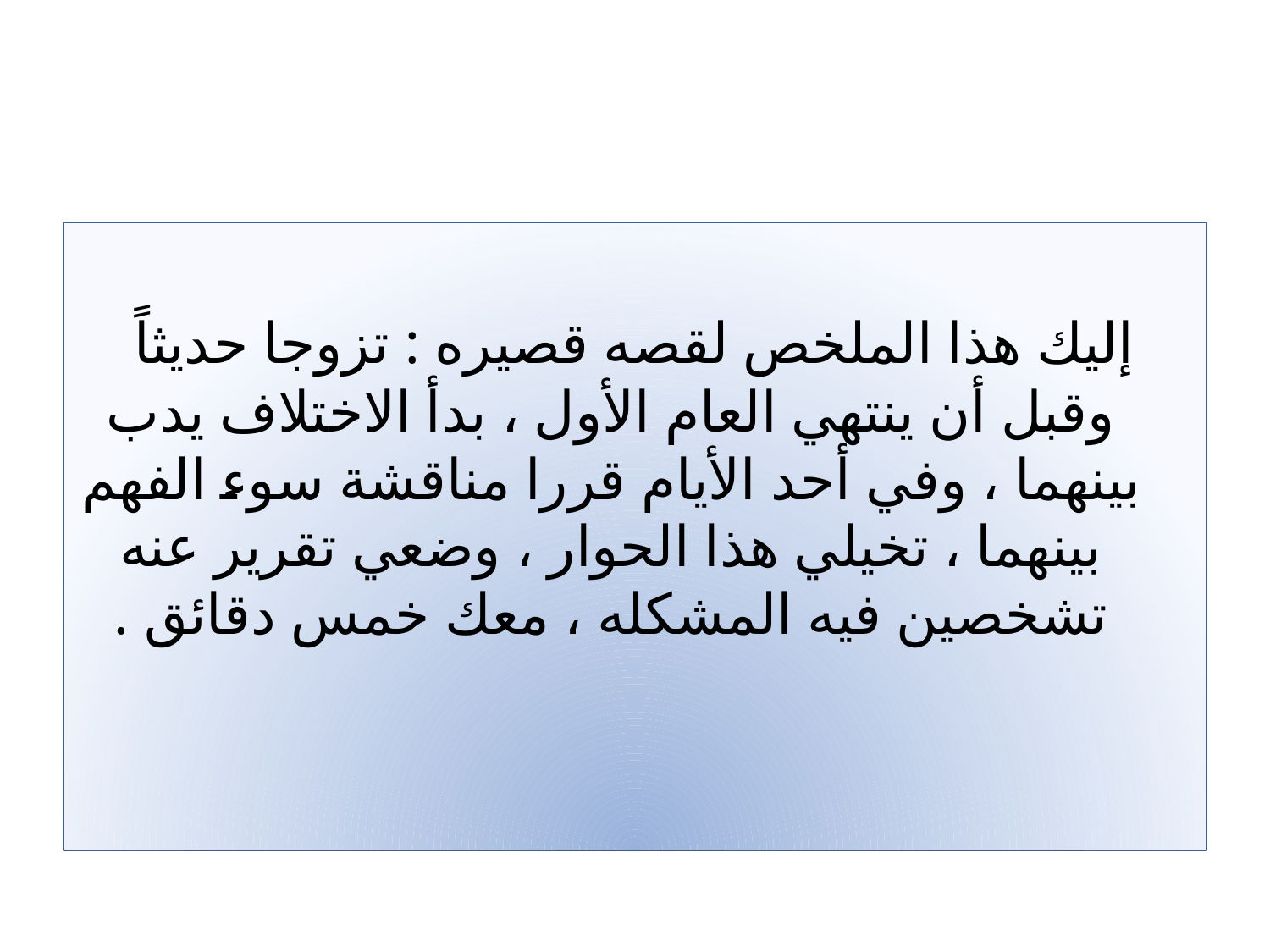

إليك هذا الملخص لقصه قصيره : تزوجا حديثاً وقبل أن ينتهي العام الأول ، بدأ الاختلاف يدب بينهما ، وفي أحد الأيام قررا مناقشة سوء الفهم بينهما ، تخيلي هذا الحوار ، وضعي تقرير عنه تشخصين فيه المشكله ، معك خمس دقائق .